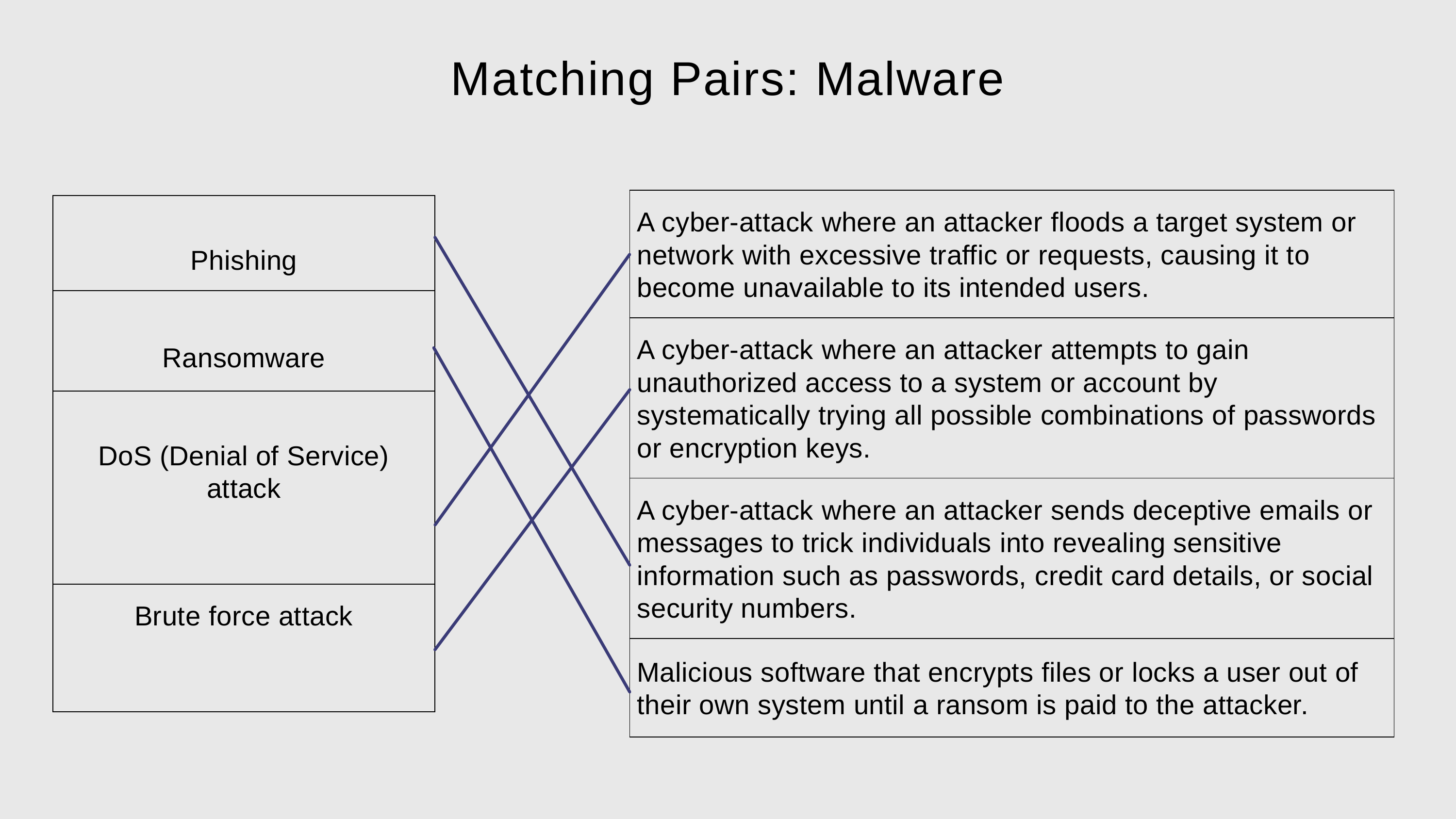

Matching Pairs: Malware
| A cyber-attack where an attacker floods a target system or network with excessive traffic or requests, causing it to become unavailable to its intended users. |
| --- |
| A cyber-attack where an attacker attempts to gain unauthorized access to a system or account by systematically trying all possible combinations of passwords or encryption keys. |
| A cyber-attack where an attacker sends deceptive emails or messages to trick individuals into revealing sensitive information such as passwords, credit card details, or social security numbers. |
| Malicious software that encrypts files or locks a user out of their own system until a ransom is paid to the attacker. |
| Phishing |
| --- |
| Ransomware |
| DoS (Denial of Service) attack |
| Brute force attack |